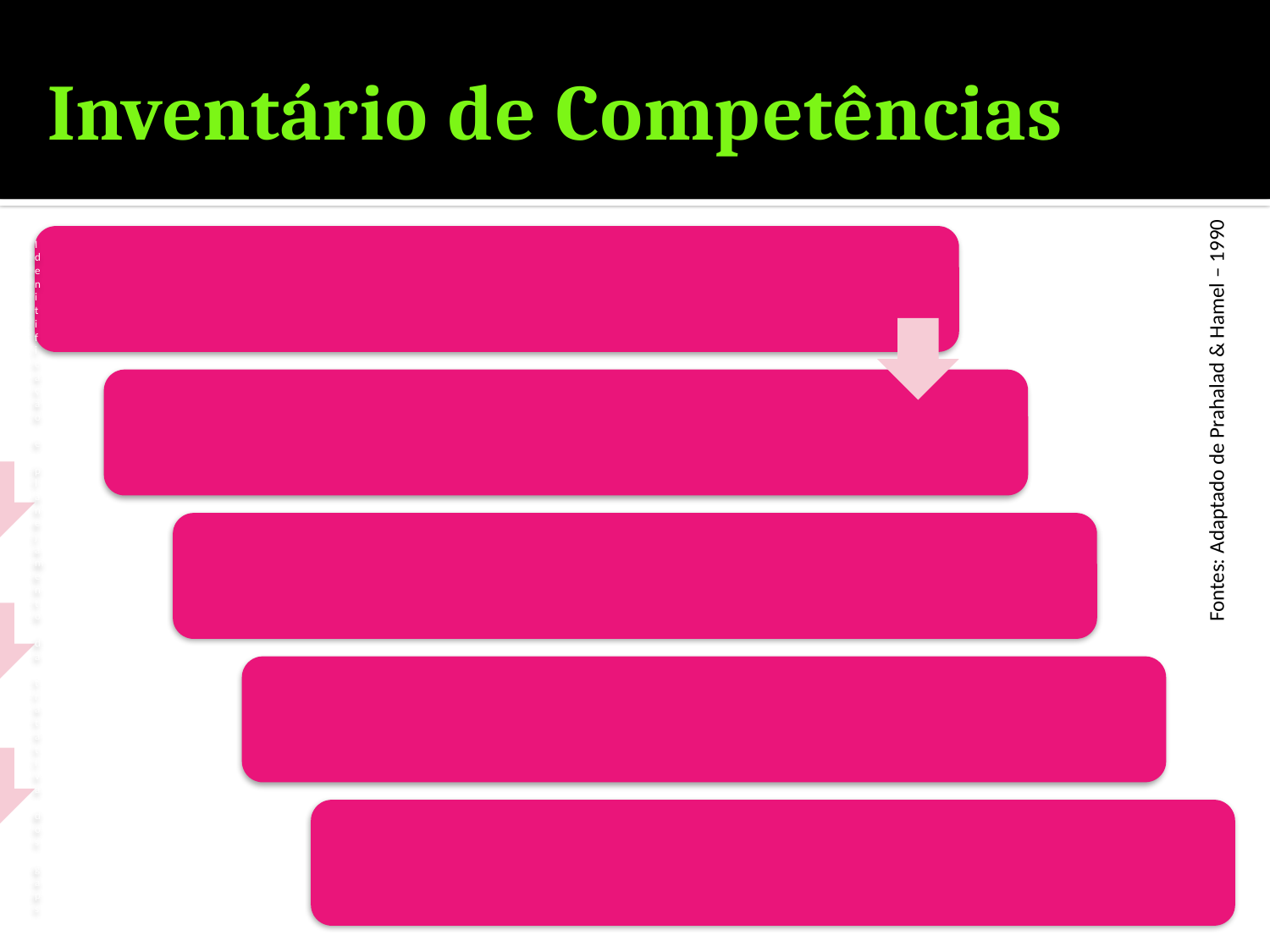

# Inventário de Competências
Idenitificação e planejamento da tratativa dos gaps
Fontes: Adaptado de Prahalad & Hamel – 1990